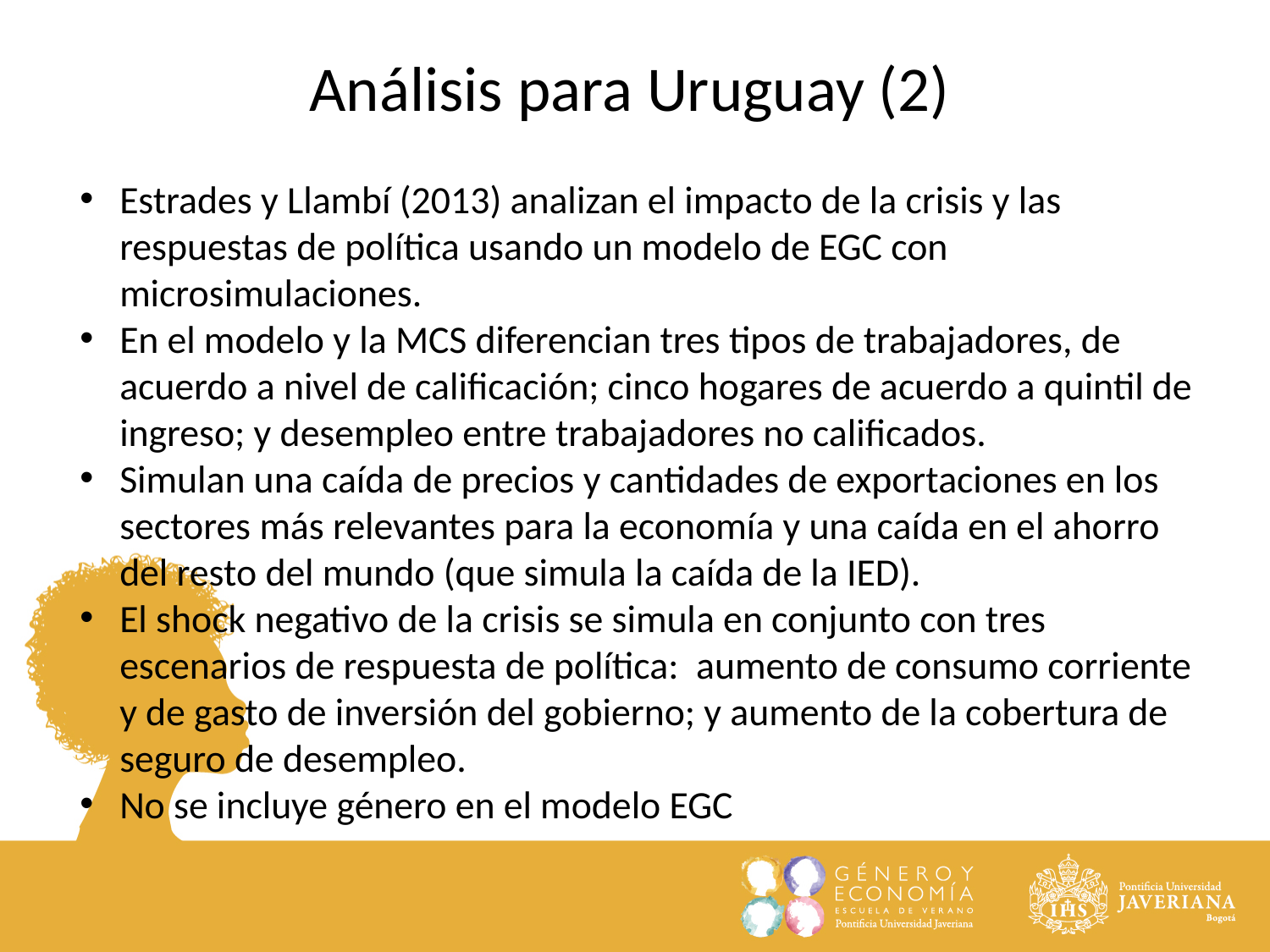

Análisis para Uruguay (2)
Estrades y Llambí (2013) analizan el impacto de la crisis y las respuestas de política usando un modelo de EGC con microsimulaciones.
En el modelo y la MCS diferencian tres tipos de trabajadores, de acuerdo a nivel de calificación; cinco hogares de acuerdo a quintil de ingreso; y desempleo entre trabajadores no calificados.
Simulan una caída de precios y cantidades de exportaciones en los sectores más relevantes para la economía y una caída en el ahorro del resto del mundo (que simula la caída de la IED).
El shock negativo de la crisis se simula en conjunto con tres escenarios de respuesta de política:  aumento de consumo corriente y de gasto de inversión del gobierno; y aumento de la cobertura de seguro de desempleo.
No se incluye género en el modelo EGC